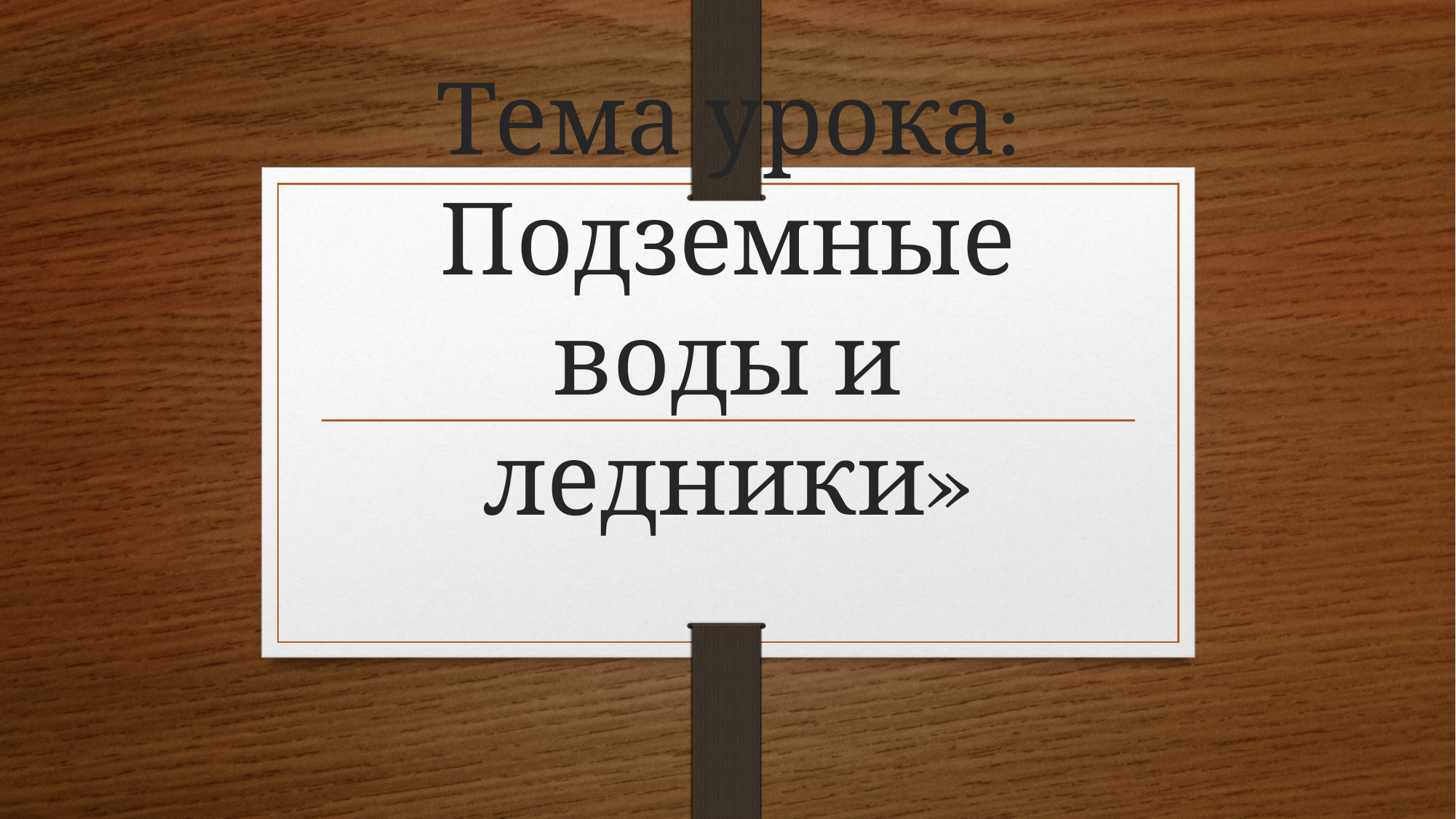

# Тема урока: Подземные воды и ледники»